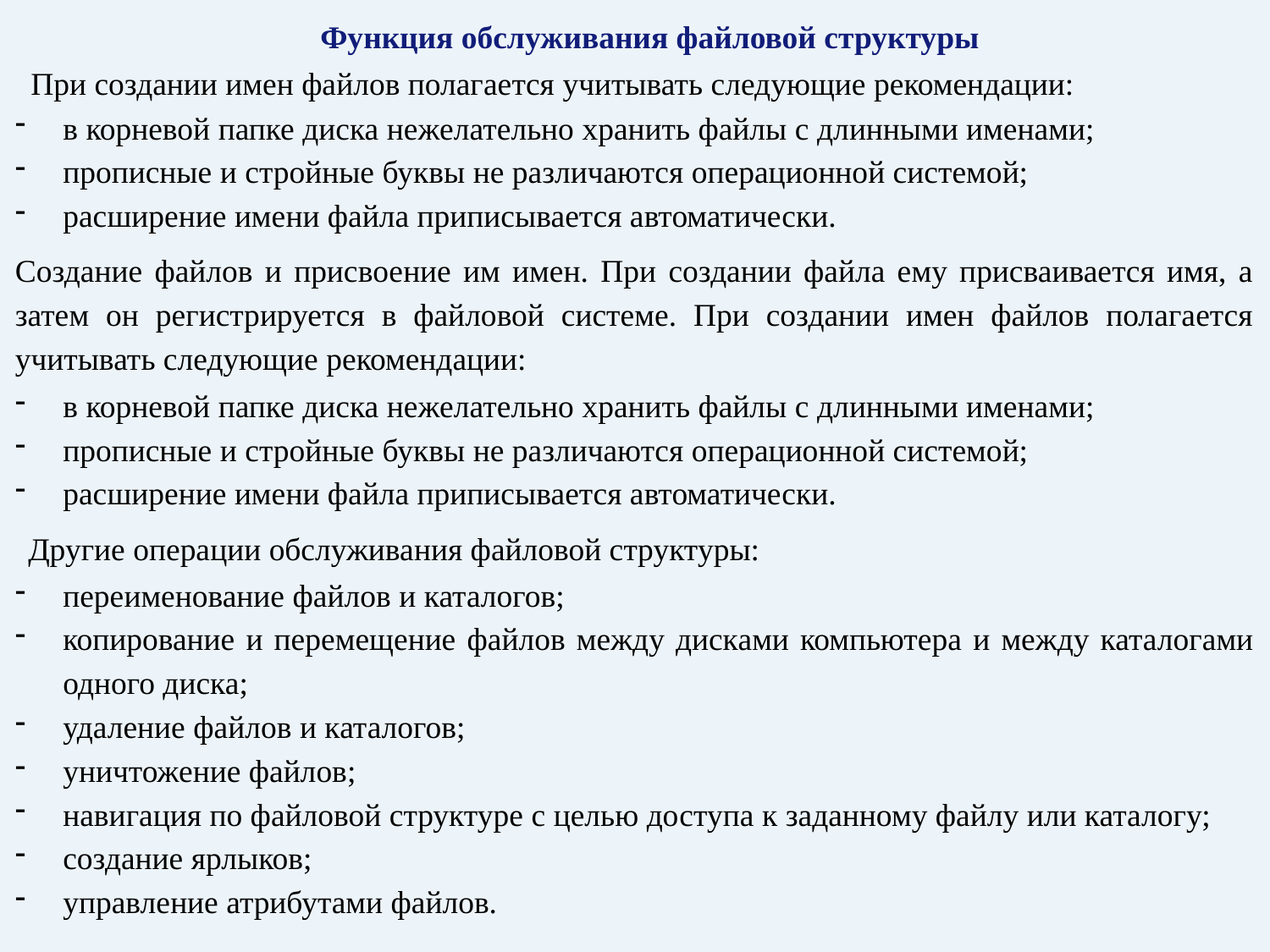

Функция обслуживания файловой структуры
При создании имен файлов полагается учитывать следующие рекомендации:
в корневой папке диска нежелательно хранить файлы с длинными именами;
прописные и стройные буквы не различаются операционной системой;
расширение имени файла приписывается автоматически.
Создание файлов и присвоение им имен. При создании файла ему присваивается имя, а затем он регистрируется в файловой системе. При создании имен файлов полагается учитывать следующие рекомендации:
в корневой папке диска нежелательно хранить файлы с длинными именами;
прописные и стройные буквы не различаются операционной системой;
расширение имени файла приписывается автоматически.
Другие операции обслуживания файловой структуры:
переименование файлов и каталогов;
копирование и перемещение файлов между дисками компьютера и между каталогами одного диска;
удаление файлов и каталогов;
уничтожение файлов;
навигация по файловой структуре с целью доступа к заданному файлу или каталогу;
создание ярлыков;
управление атрибутами файлов.